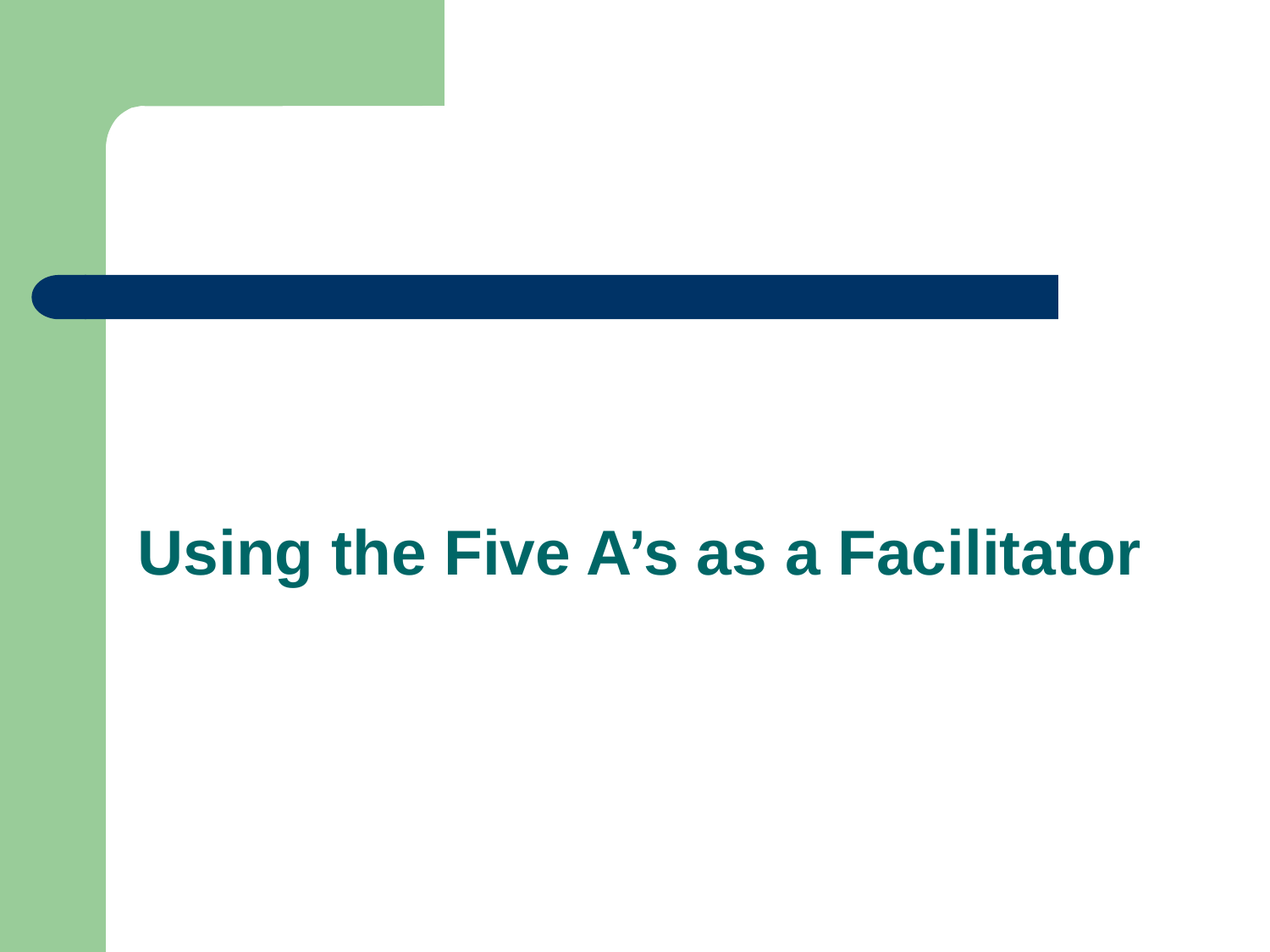

# Using the Five A’s as a Facilitator